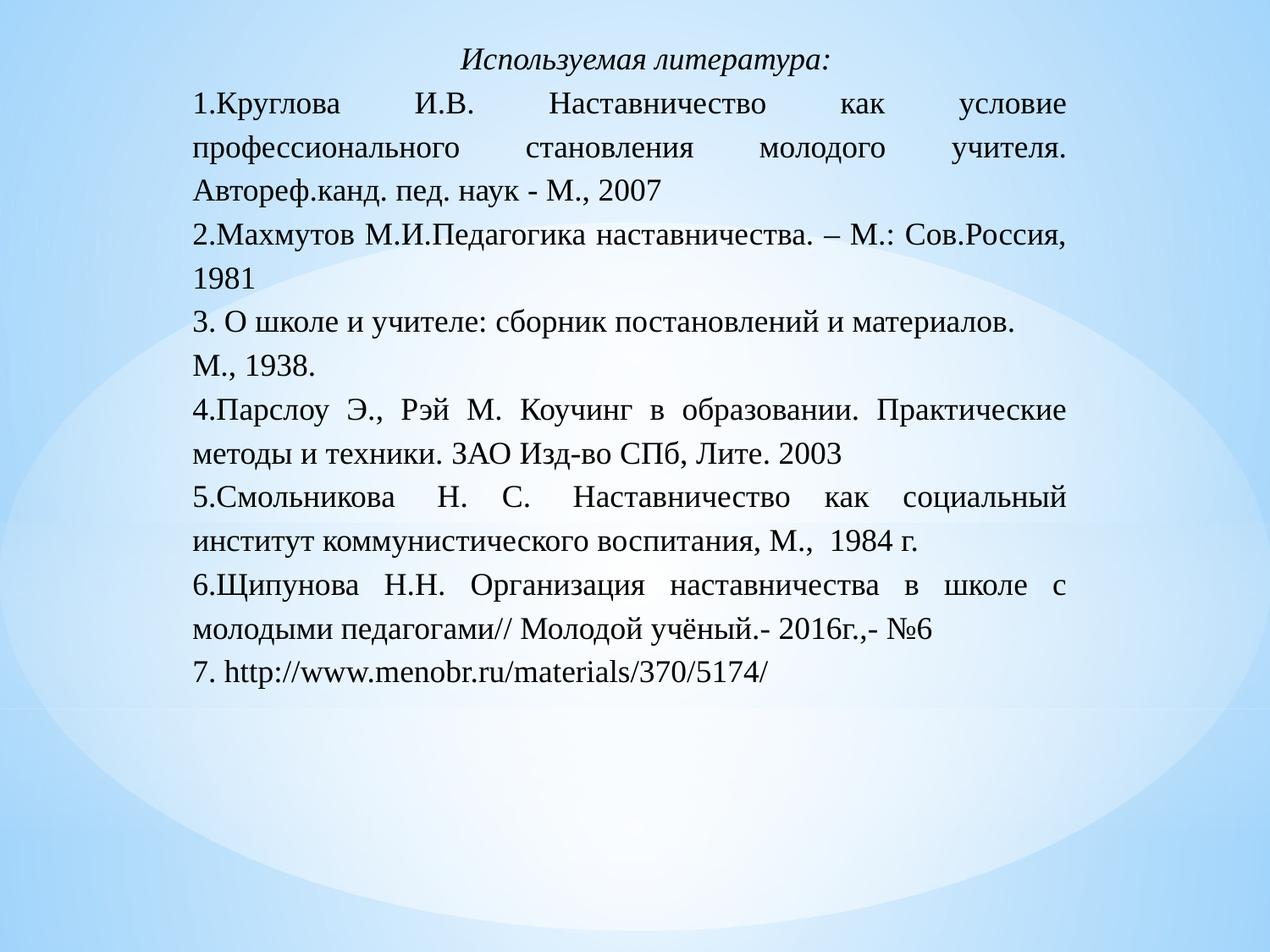

Используемая литература:
1.Круглова И.В. Наставничество как условие профессионального становления молодого учителя. Автореф.канд. пед. наук - М., 2007
2.Махмутов М.И.Педагогика наставничества. – М.: Сов.Россия, 1981
3. О школе и учителе: сборник постановлений и материалов. М., 1938.
4.Парслоу Э., Рэй М. Коучинг в образовании. Практические методы и техники. ЗАО Изд-во СПб, Лите. 2003
5.Смольникова  Н. С.  Наставничество как социальный институт коммунистического воспитания, М.,  1984 г.
6.Щипунова Н.Н. Организация наставничества в школе с молодыми педагогами// Молодой учёный.- 2016г.,- №6
7. http://www.menobr.ru/materials/370/5174/